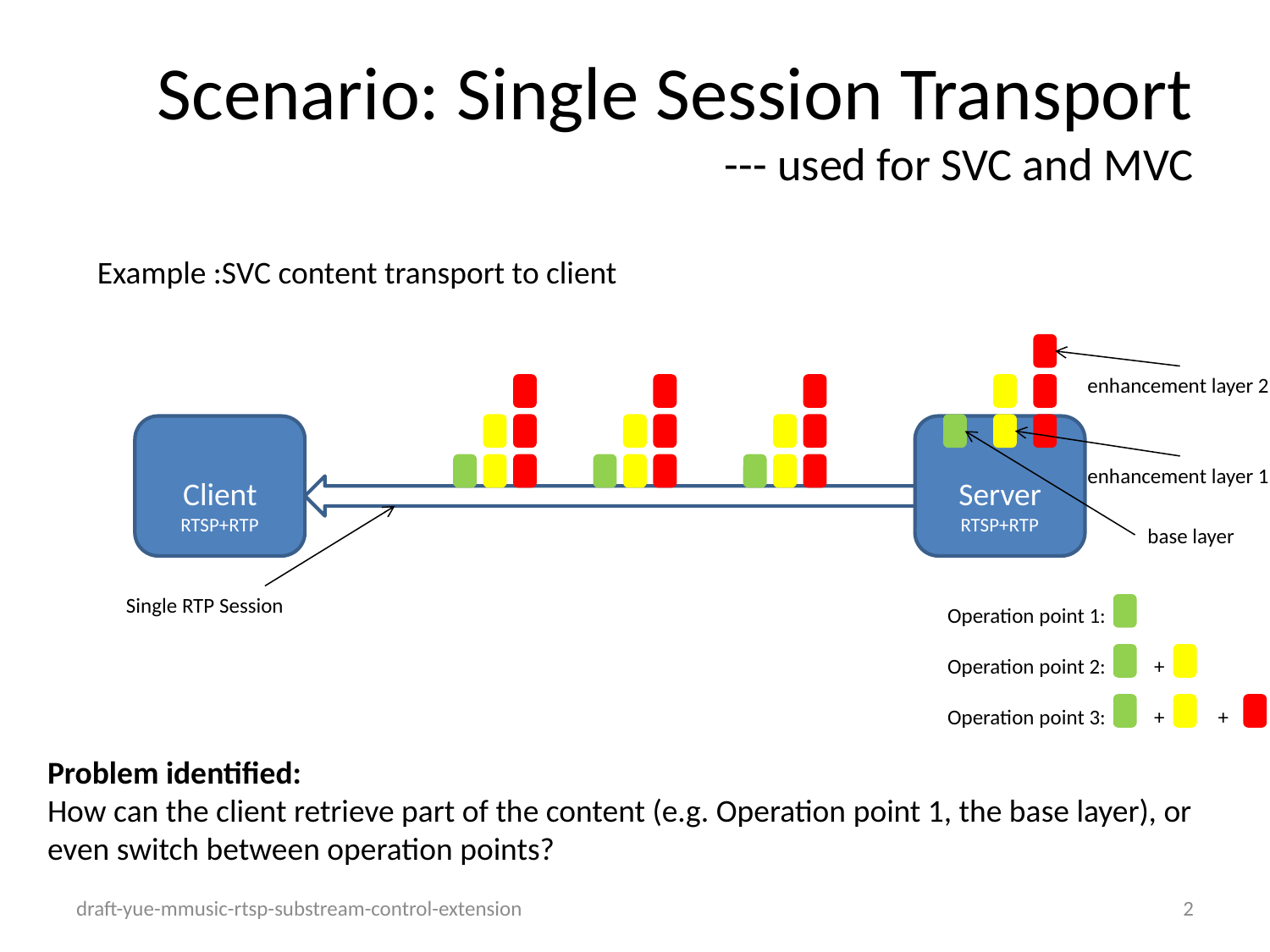

# Scenario: Single Session Transport --- used for SVC and MVC
Example :SVC content transport to client

enhancement layer 2

Client
RTSP+RTP

Server
RTSP+RTP

enhancement layer 1

base layer
Single RTP Session
Operation point 1:

Operation point 2:          +

Operation point 3:          +           +

Problem identified:
How can the client retrieve part of the content (e.g. Operation point 1, the base layer), or even switch between operation points?
draft-yue-mmusic-rtsp-substream-control-extension
2